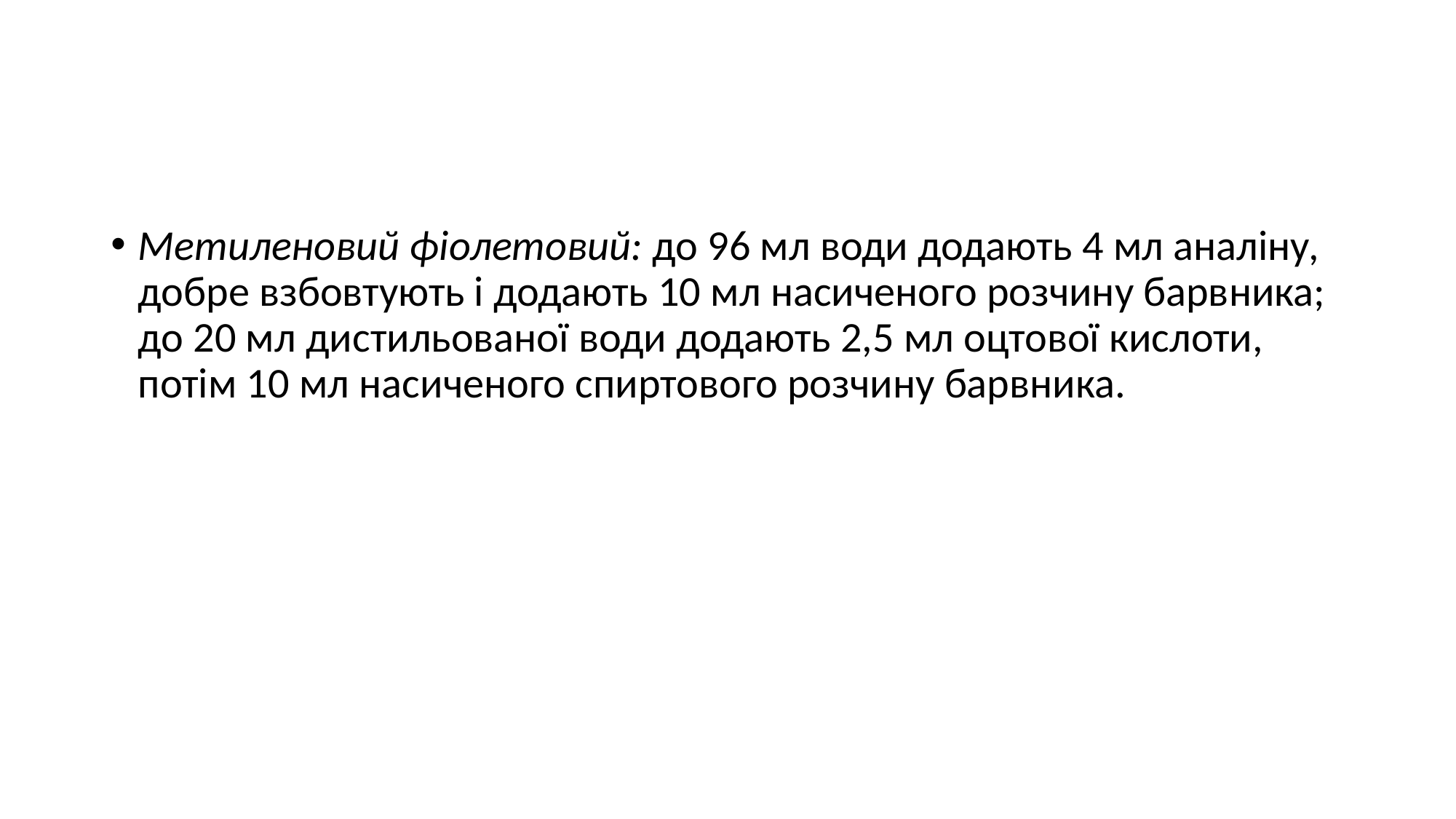

#
Метиленовий фіолетовий: до 96 мл води додають 4 мл аналіну, добре взбовтують і додають 10 мл насиченого розчину барвника; до 20 мл дистильованої води додають 2,5 мл оцтової кислоти, потім 10 мл насиченого спиртового розчину барвника.